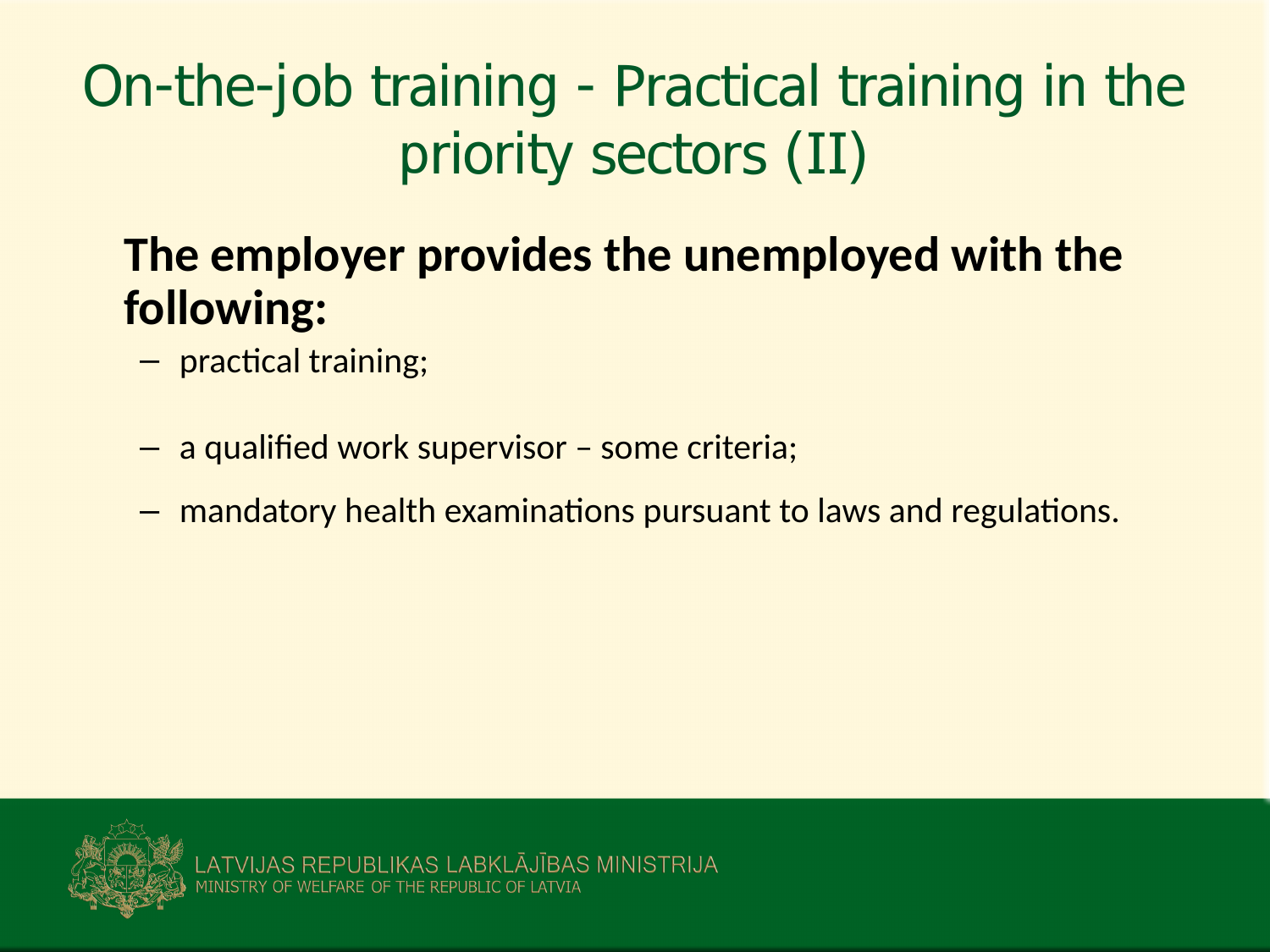

# On-the-job training - Practical training in the priority sectors (II)
	The employer provides the unemployed with the following:
practical training;

a qualified work supervisor – some criteria;

mandatory health examinations pursuant to laws and regulations.